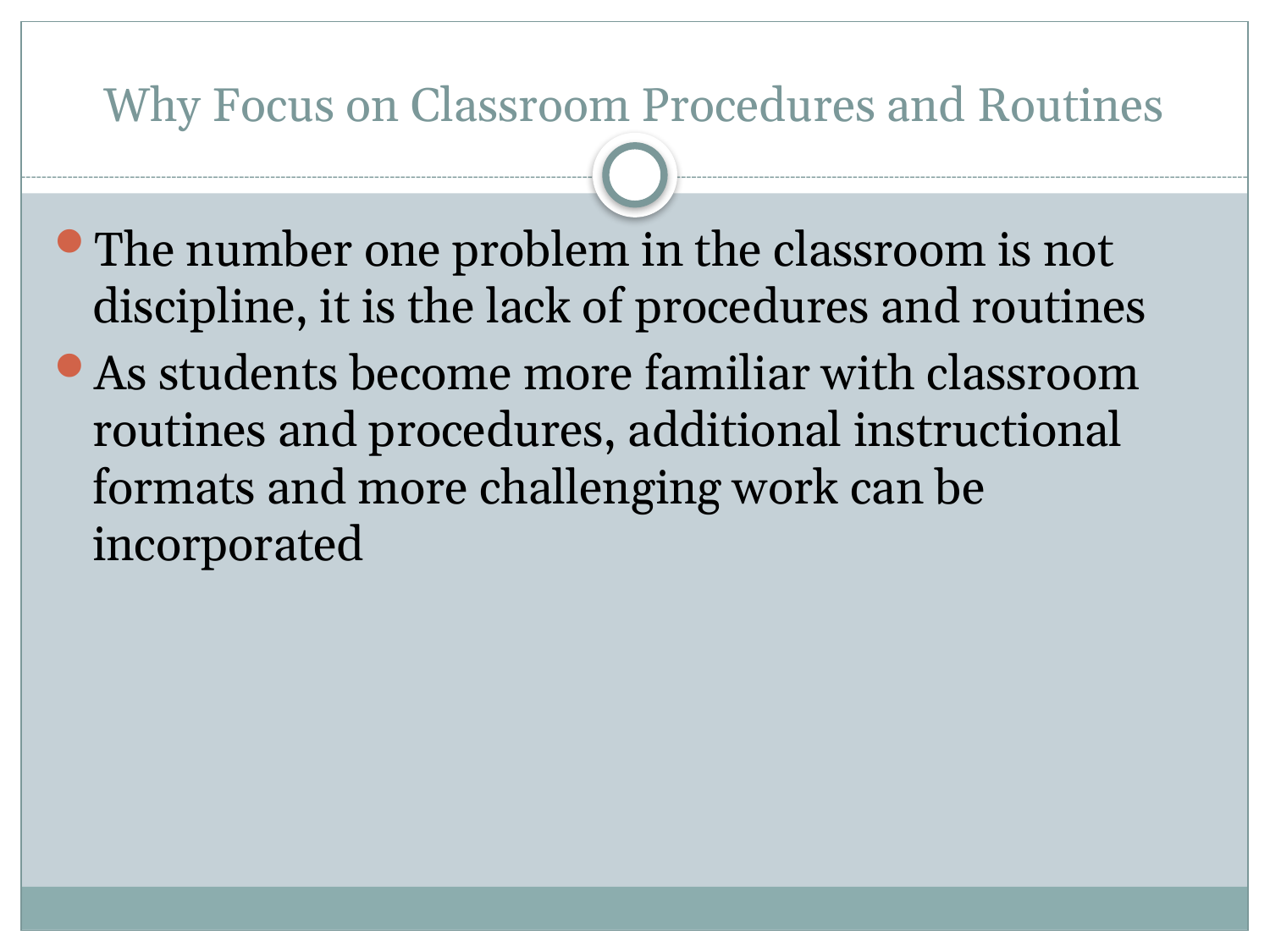

# Why Focus on Classroom Procedures and Routines
The number one problem in the classroom is not discipline, it is the lack of procedures and routines
As students become more familiar with classroom routines and procedures, additional instructional formats and more challenging work can be incorporated